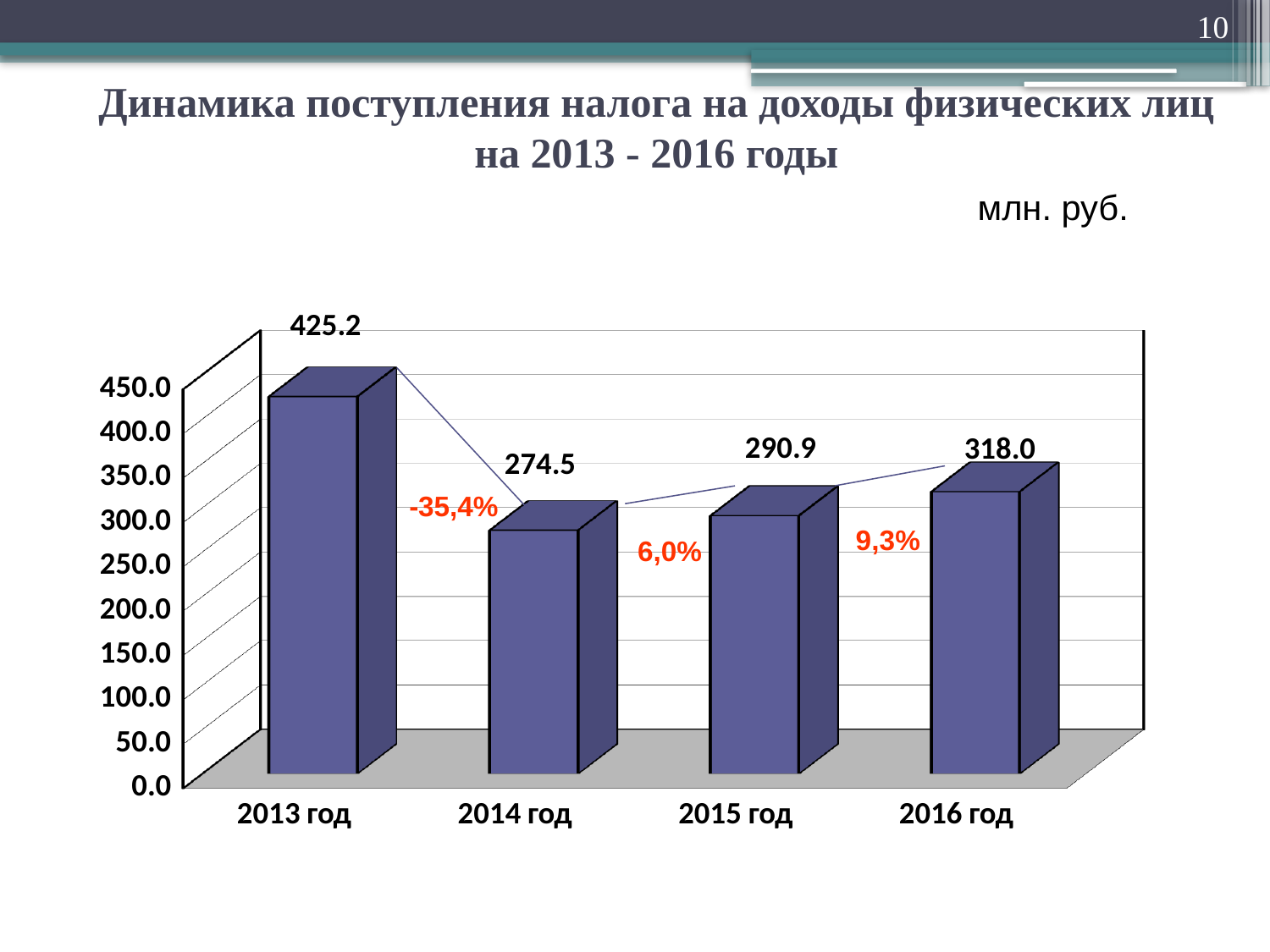

10
# Динамика поступления налога на доходы физических лиц на 2013 - 2016 годы
млн. руб.

[unsupported chart]

-35,4%
6,0%